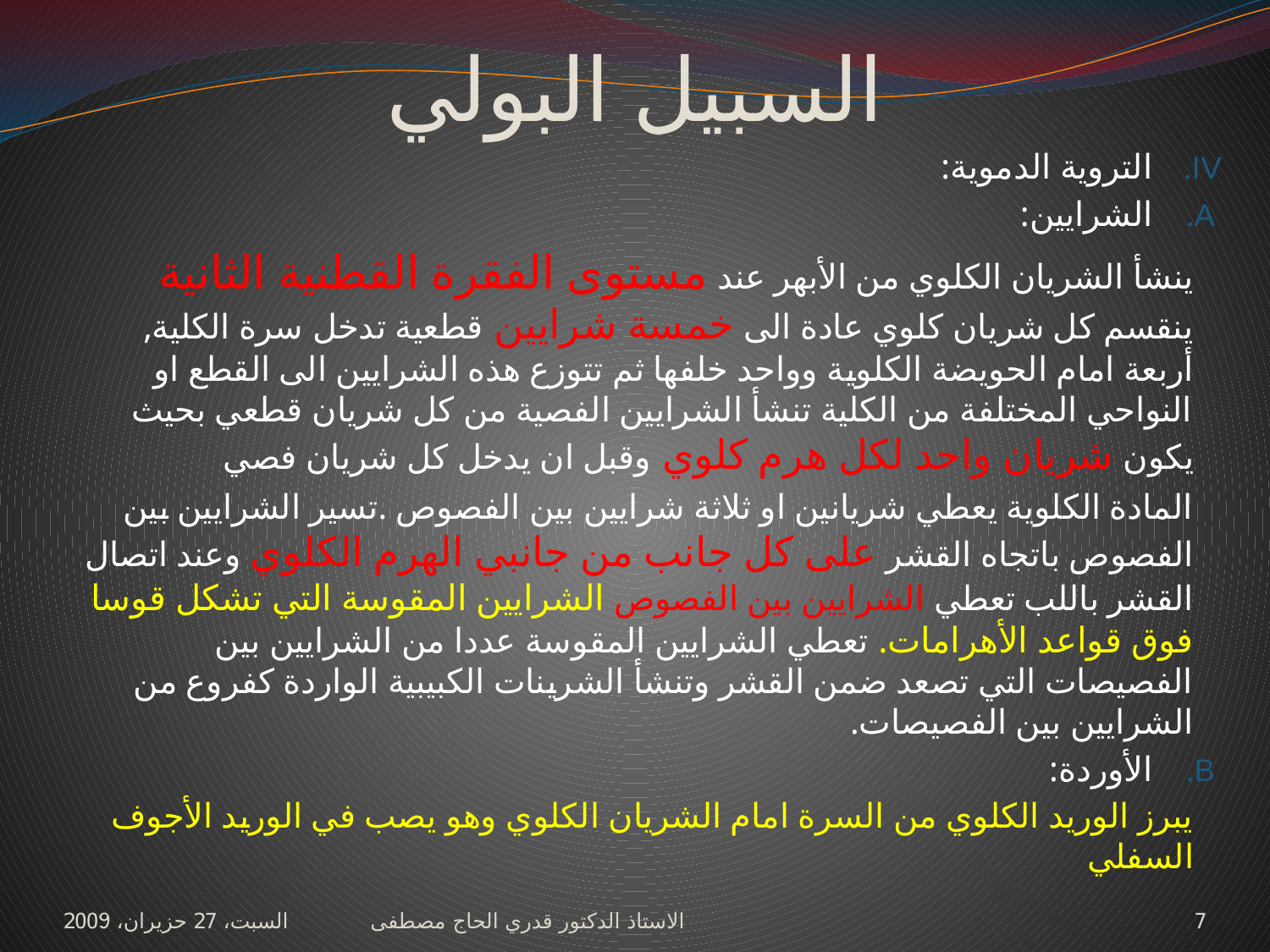

# السبيل البولي
التروية الدموية:
الشرايين:
ينشأ الشريان الكلوي من الأبهر عند مستوى الفقرة القطنية الثانية ينقسم كل شريان كلوي عادة الى خمسة شرايين قطعية تدخل سرة الكلية, أربعة امام الحويضة الكلوية وواحد خلفها ثم تتوزع هذه الشرايين الى القطع او النواحي المختلفة من الكلية تنشأ الشرايين الفصية من كل شريان قطعي بحيث يكون شريان واحد لكل هرم كلوي وقبل ان يدخل كل شريان فصي
المادة الكلوية يعطي شريانين او ثلاثة شرايين بين الفصوص .تسير الشرايين بين الفصوص باتجاه القشر على كل جانب من جانبي الهرم الكلوي وعند اتصال القشر باللب تعطي الشرايين بين الفصوص الشرايين المقوسة التي تشكل قوسا فوق قواعد الأهرامات. تعطي الشرايين المقوسة عددا من الشرايين بين الفصيصات التي تصعد ضمن القشر وتنشأ الشرينات الكبيبية الواردة كفروع من الشرايين بين الفصيصات.
الأوردة:
يبرز الوريد الكلوي من السرة امام الشريان الكلوي وهو يصب في الوريد الأجوف السفلي

السبت، 27 حزيران، 2009
الاستاذ الدكتور قدري الحاج مصطفى
7